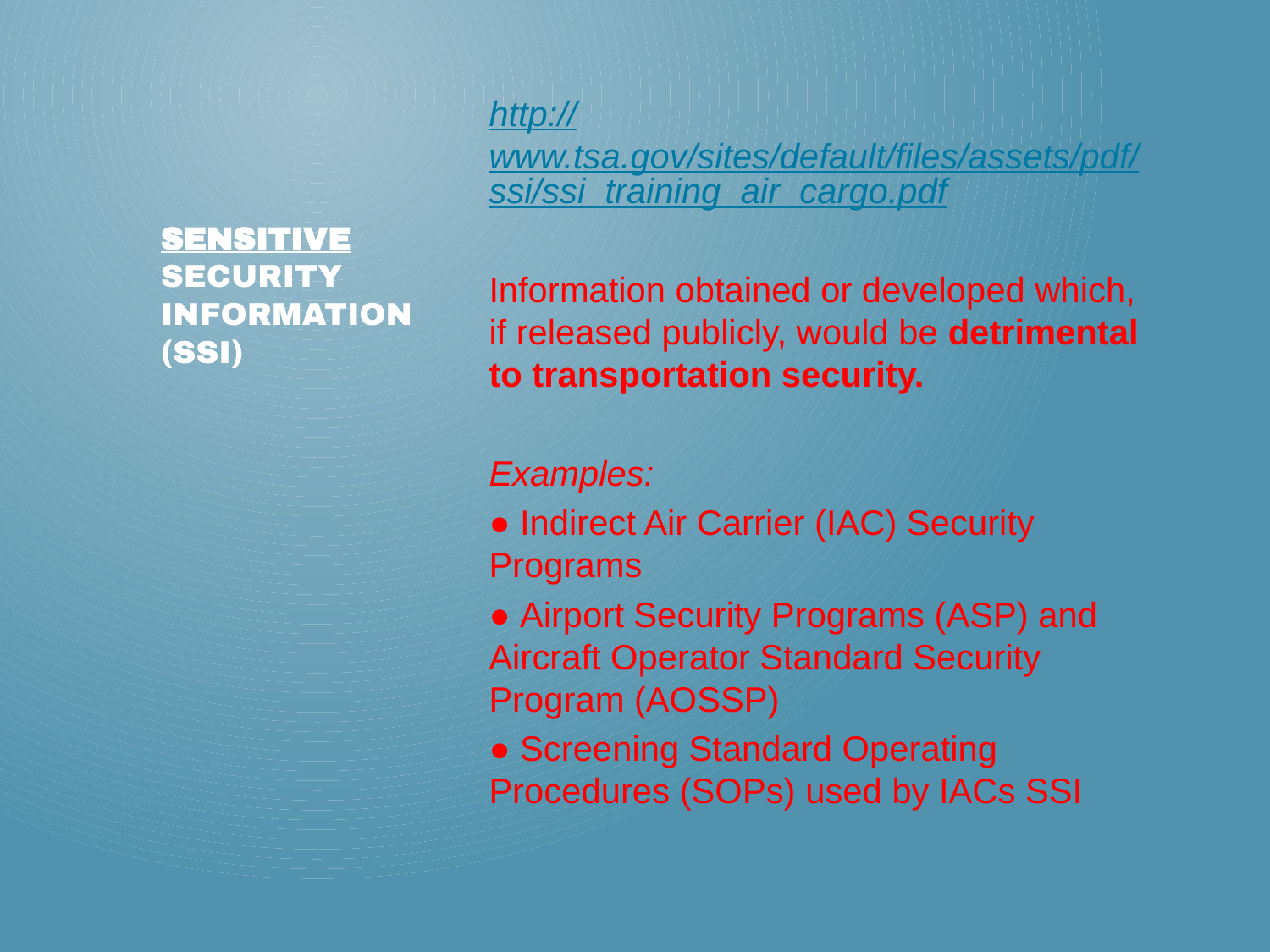

http://www.tsa.gov/sites/default/files/assets/pdf/ssi/ssi_training_air_cargo.pdf

Information obtained or developed which, if released publicly, would be detrimental to transportation security.

Examples:
● Indirect Air Carrier (IAC) Security Programs
● Airport Security Programs (ASP) and Aircraft Operator Standard Security Program (AOSSP)
● Screening Standard Operating Procedures (SOPs) used by IACs SSI
# Sensitive security information (ssi)